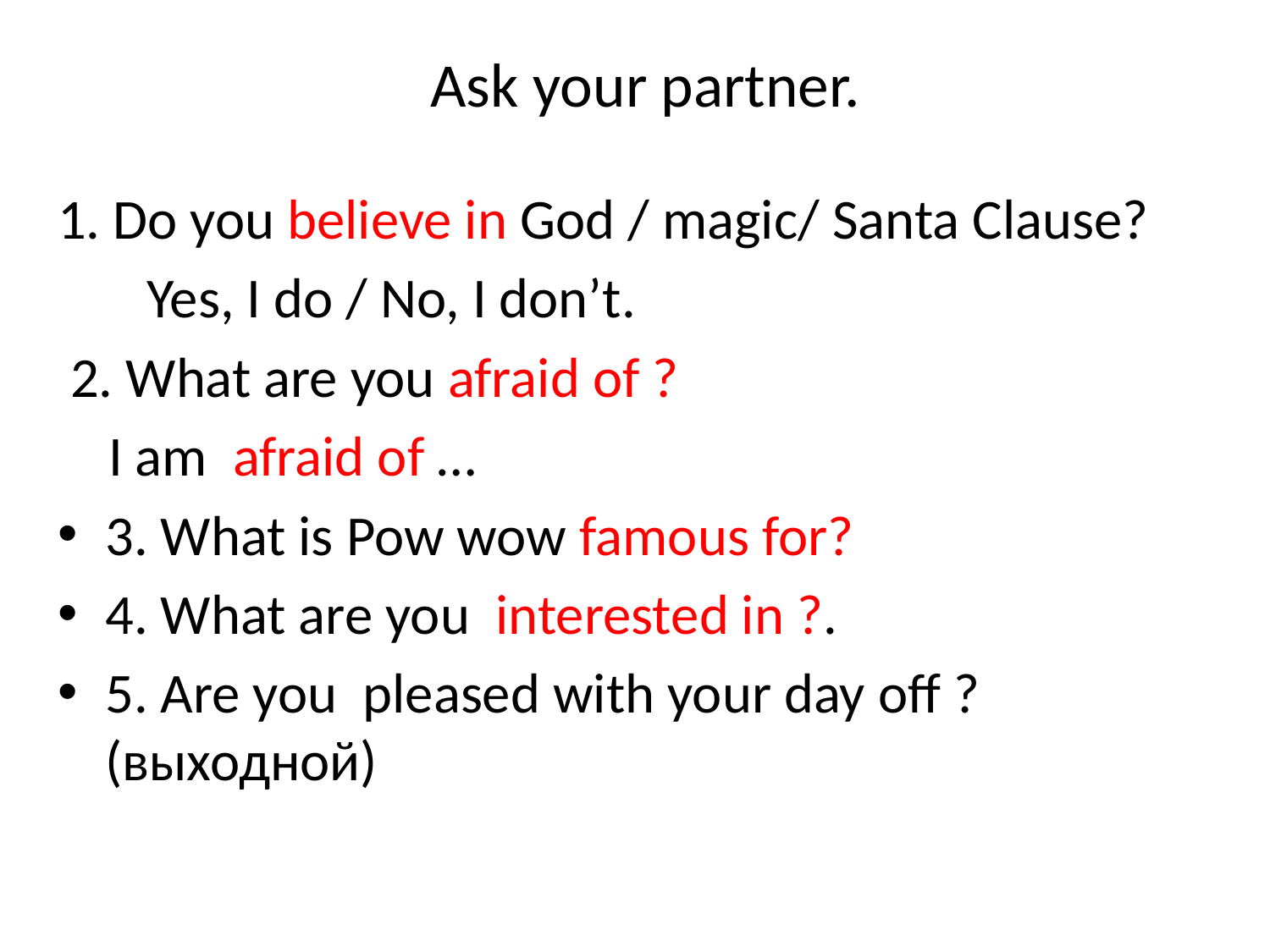

# Ask your partner.
1. Do you believe in God / magic/ Santa Clause?
       Yes, I do / No, I don’t.
 2. What are you afraid of ?
    I am  afraid of …
3. What is Pow wow famous for?
4. What are you  interested in ?.
5. Are you  pleased with your day off ? (выходной)